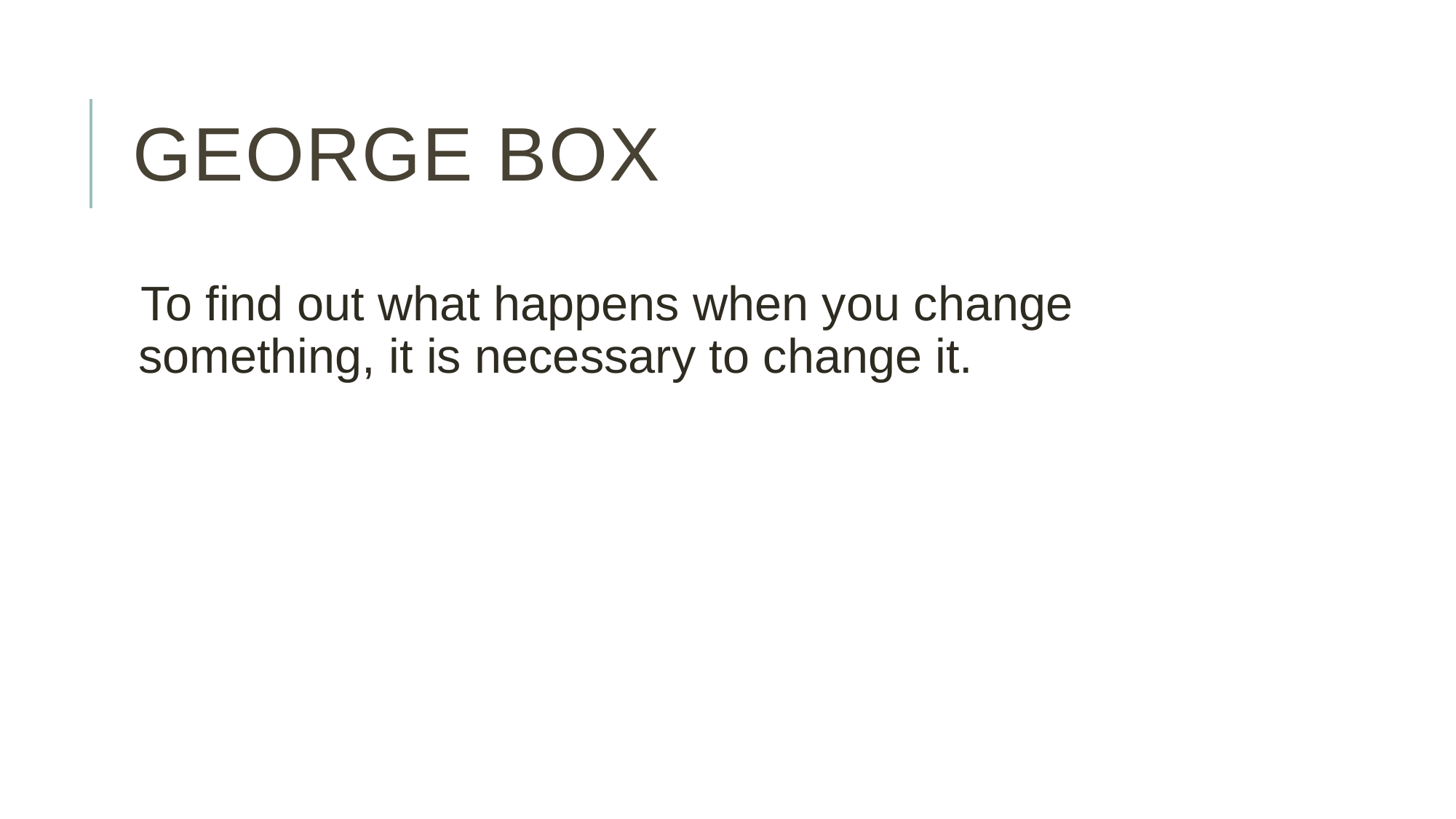

# George Box
To find out what happens when you change something, it is necessary to change it.